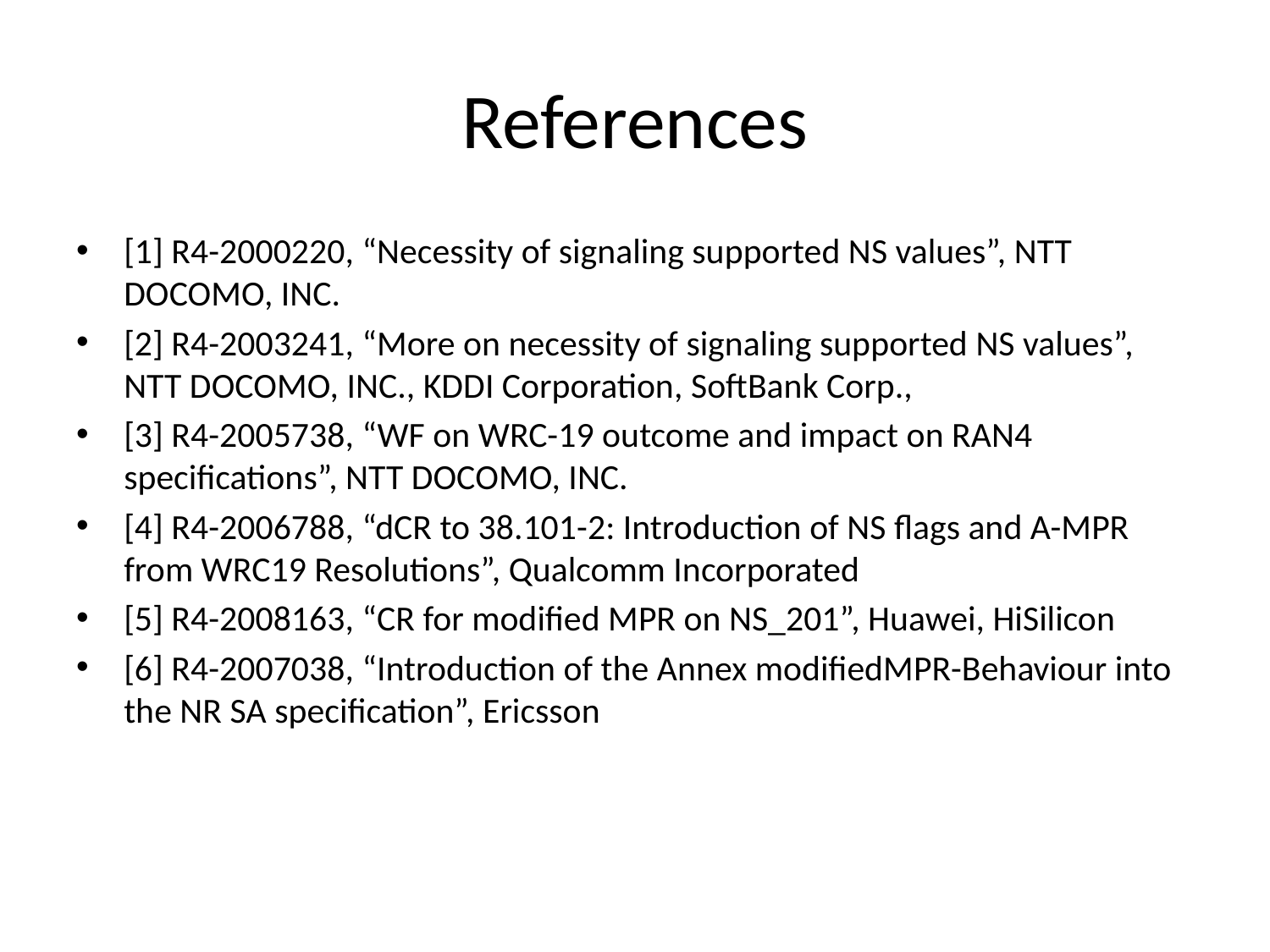

# References
[1] R4-2000220, “Necessity of signaling supported NS values”, NTT DOCOMO, INC.
[2] R4-2003241, “More on necessity of signaling supported NS values”, NTT DOCOMO, INC., KDDI Corporation, SoftBank Corp.,
[3] R4-2005738, “WF on WRC-19 outcome and impact on RAN4 specifications”, NTT DOCOMO, INC.
[4] R4-2006788, “dCR to 38.101-2: Introduction of NS flags and A-MPR from WRC19 Resolutions”, Qualcomm Incorporated
[5] R4-2008163, “CR for modified MPR on NS_201”, Huawei, HiSilicon
[6] R4-2007038, “Introduction of the Annex modifiedMPR-Behaviour into the NR SA specification”, Ericsson